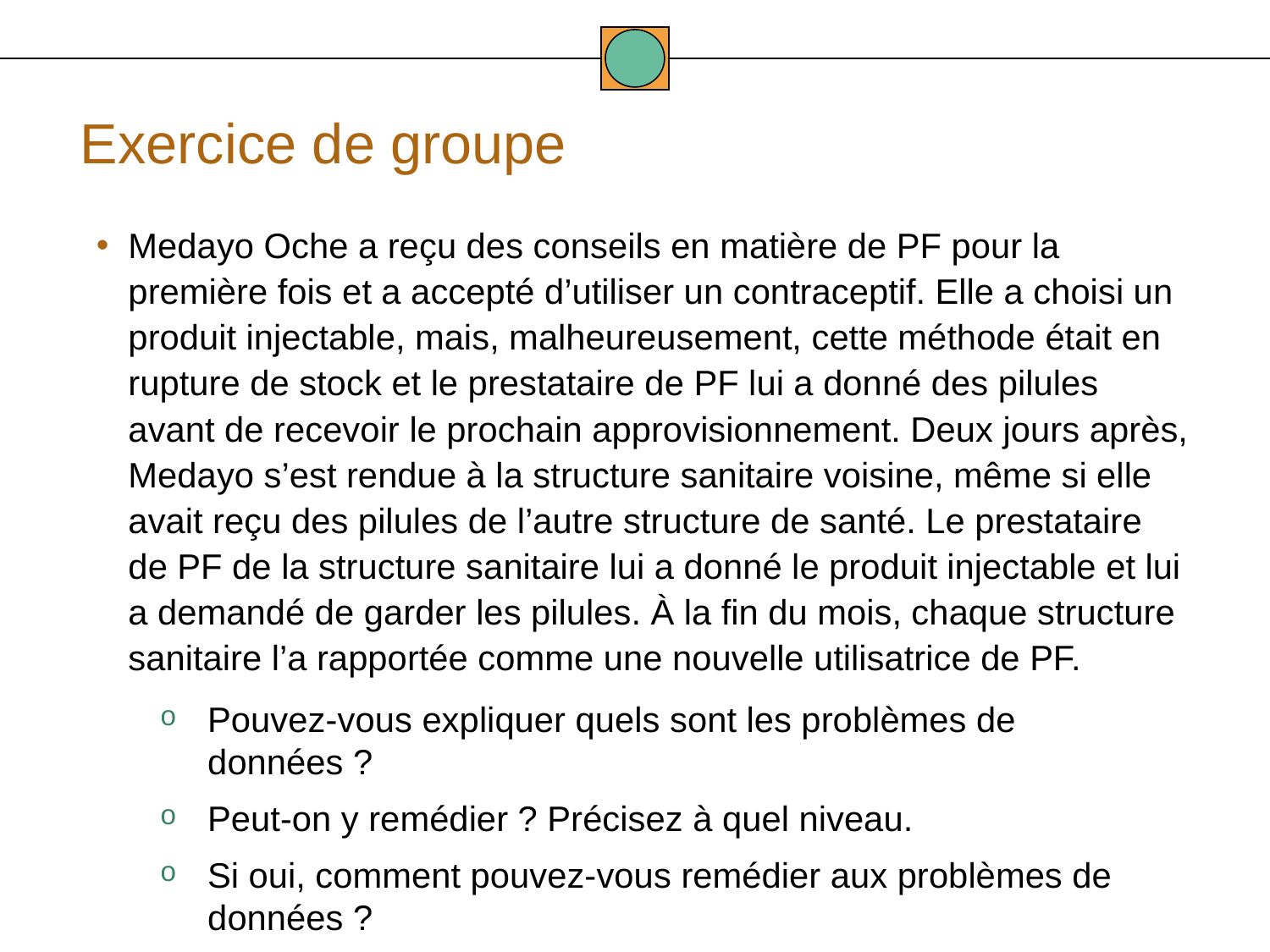

Exercice de groupe
Medayo Oche a reçu des conseils en matière de PF pour la première fois et a accepté d’utiliser un contraceptif. Elle a choisi un produit injectable, mais, malheureusement, cette méthode était en rupture de stock et le prestataire de PF lui a donné des pilules avant de recevoir le prochain approvisionnement. Deux jours après, Medayo s’est rendue à la structure sanitaire voisine, même si elle avait reçu des pilules de l’autre structure de santé. Le prestataire de PF de la structure sanitaire lui a donné le produit injectable et lui a demandé de garder les pilules. À la fin du mois, chaque structure sanitaire l’a rapportée comme une nouvelle utilisatrice de PF.
Pouvez-vous expliquer quels sont les problèmes de données ?
Peut-on y remédier ? Précisez à quel niveau.
Si oui, comment pouvez-vous remédier aux problèmes de données ?